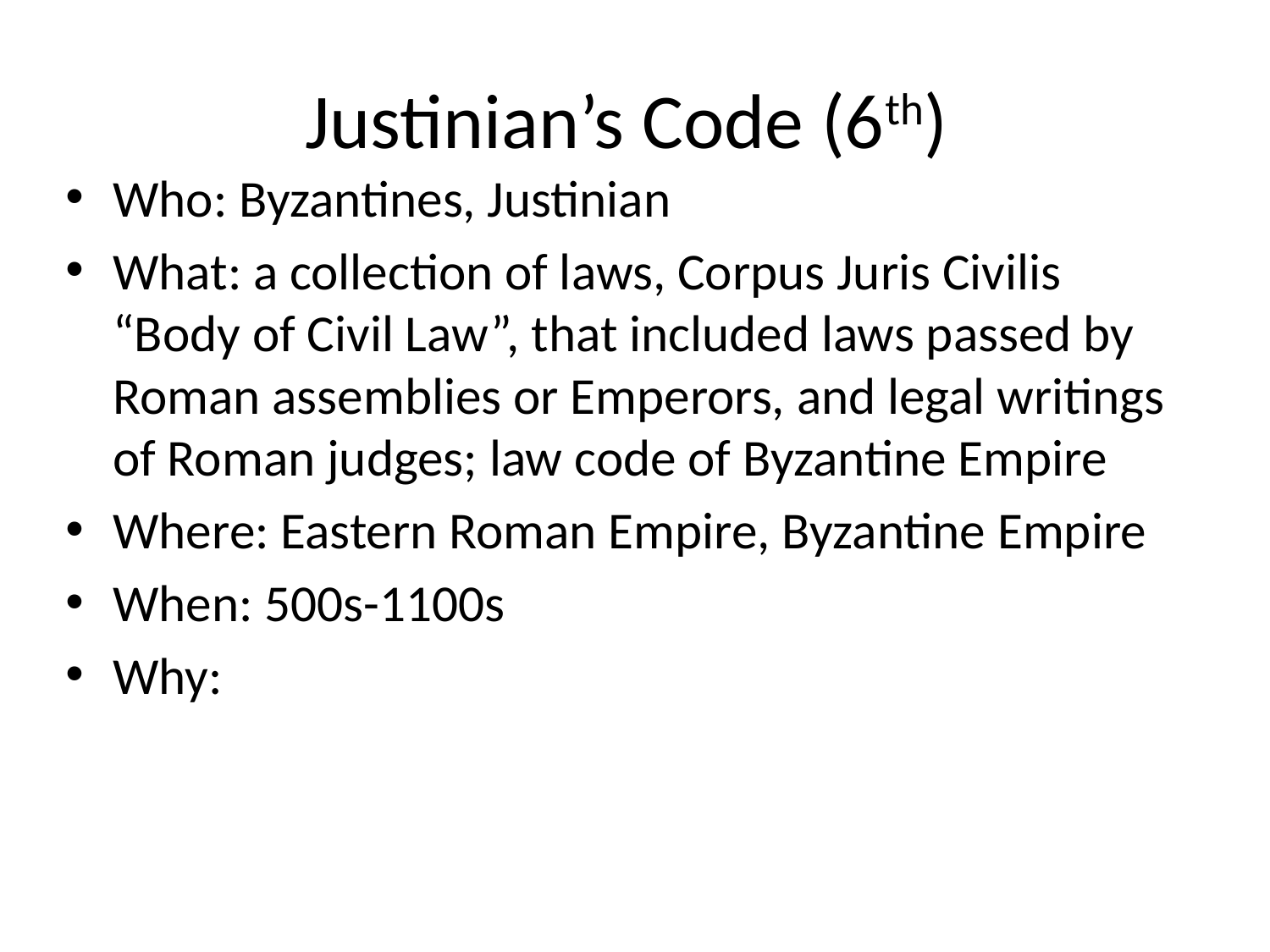

# Justinian’s Code (6th)
Who: Byzantines, Justinian
What: a collection of laws, Corpus Juris Civilis “Body of Civil Law”, that included laws passed by Roman assemblies or Emperors, and legal writings of Roman judges; law code of Byzantine Empire
Where: Eastern Roman Empire, Byzantine Empire
When: 500s-1100s
Why: